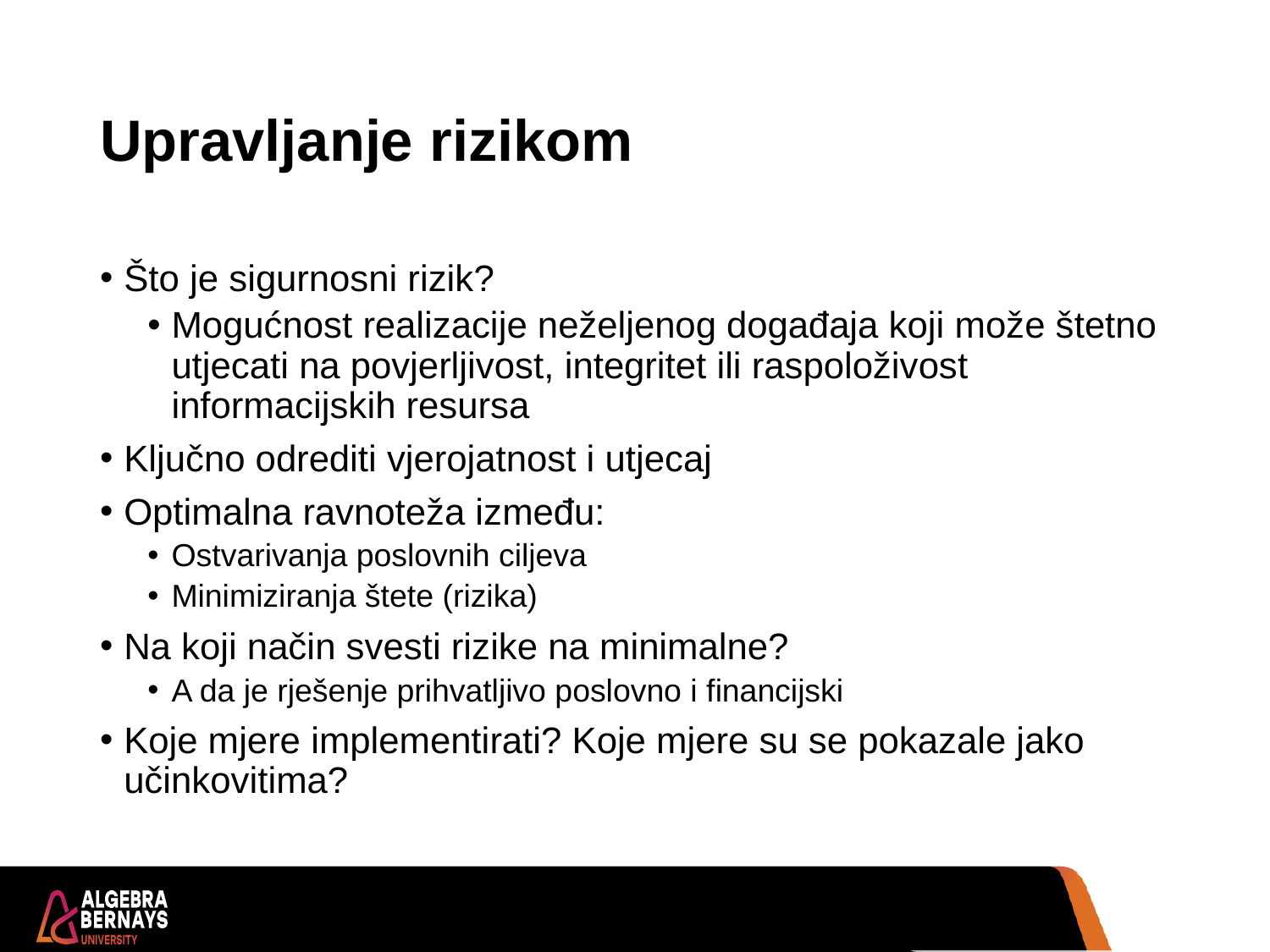

# Upravljanje rizikom
Što je sigurnosni rizik?
Mogućnost realizacije neželjenog događaja koji može štetno utjecati na povjerljivost, integritet ili raspoloživost informacijskih resursa
Ključno odrediti vjerojatnost i utjecaj
Optimalna ravnoteža između:
Ostvarivanja poslovnih ciljeva
Minimiziranja štete (rizika)
Na koji način svesti rizike na minimalne?
A da je rješenje prihvatljivo poslovno i financijski
Koje mjere implementirati? Koje mjere su se pokazale jako učinkovitima?